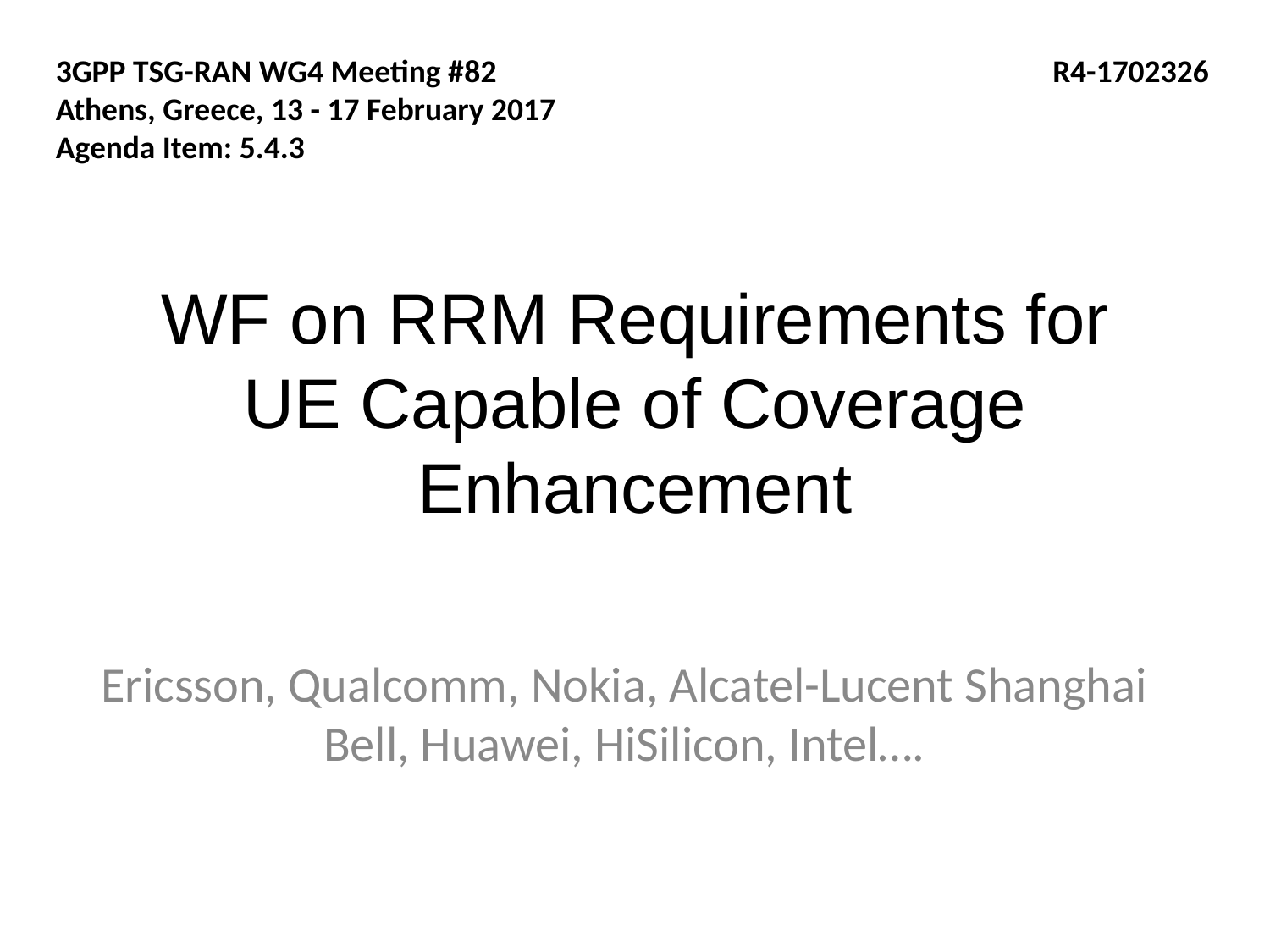

3GPP TSG-RAN WG4 Meeting #82
Athens, Greece, 13 - 17 February 2017
Agenda Item: 5.4.3
R4-1702326

# WF on RRM Requirements for UE Capable of Coverage Enhancement
Ericsson, Qualcomm, Nokia, Alcatel-Lucent Shanghai Bell, Huawei, HiSilicon, Intel….